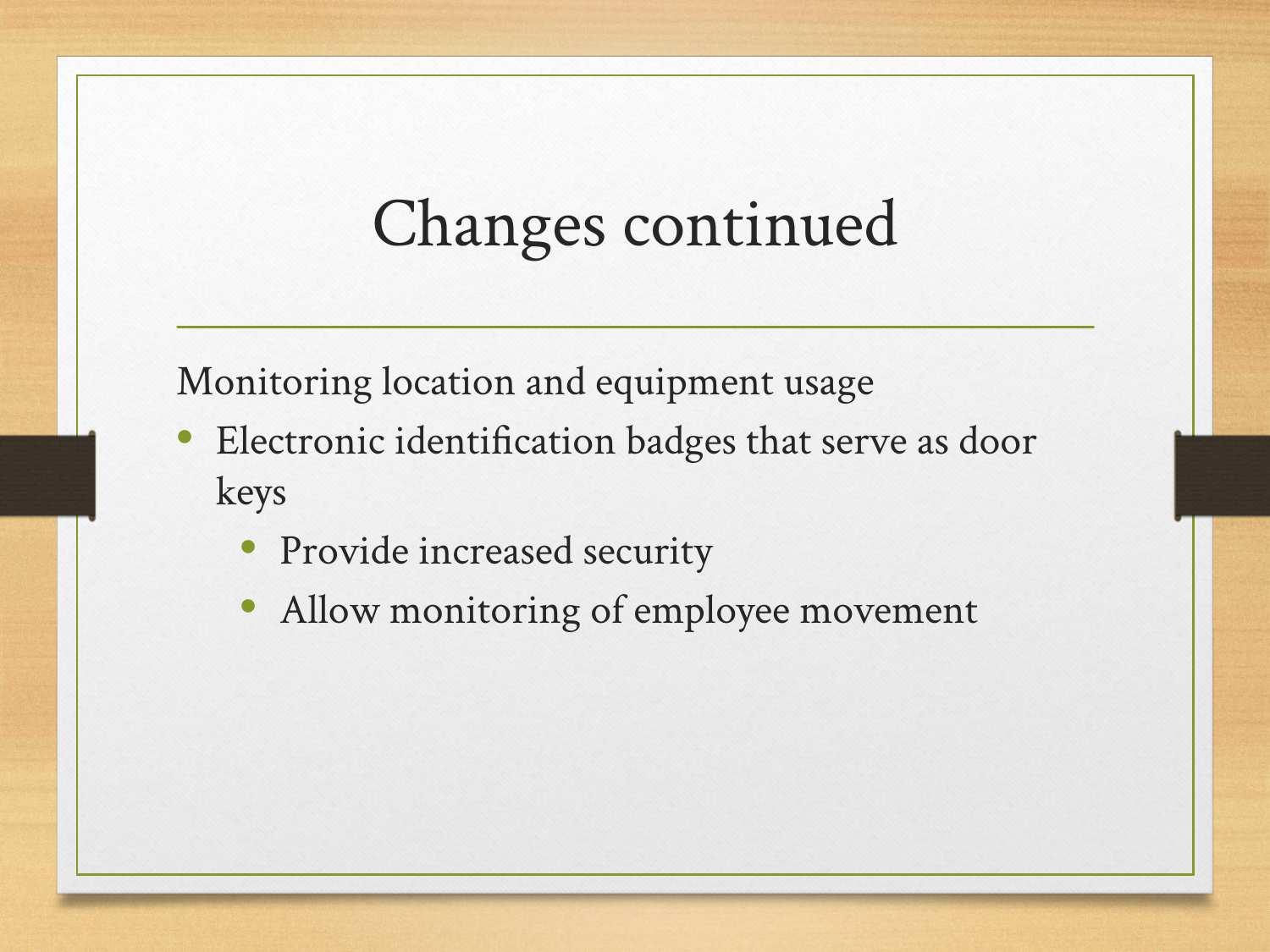

# Changes continued
Monitoring location and equipment usage
Electronic identification badges that serve as door keys
Provide increased security
Allow monitoring of employee movement